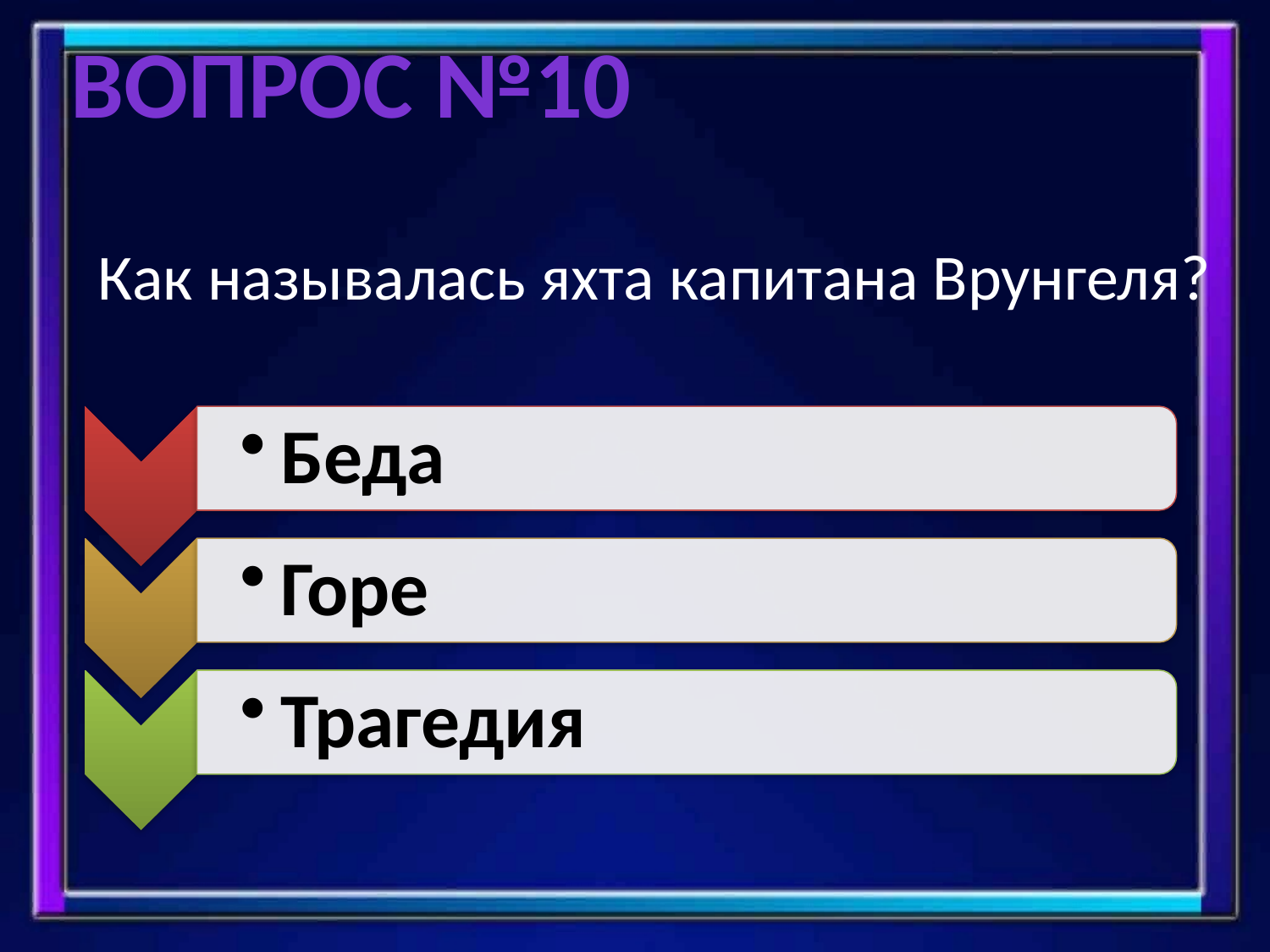

Вопрос №10
# Как называлась яхта капитана Врунгеля?

Беда

Горе

Трагедия